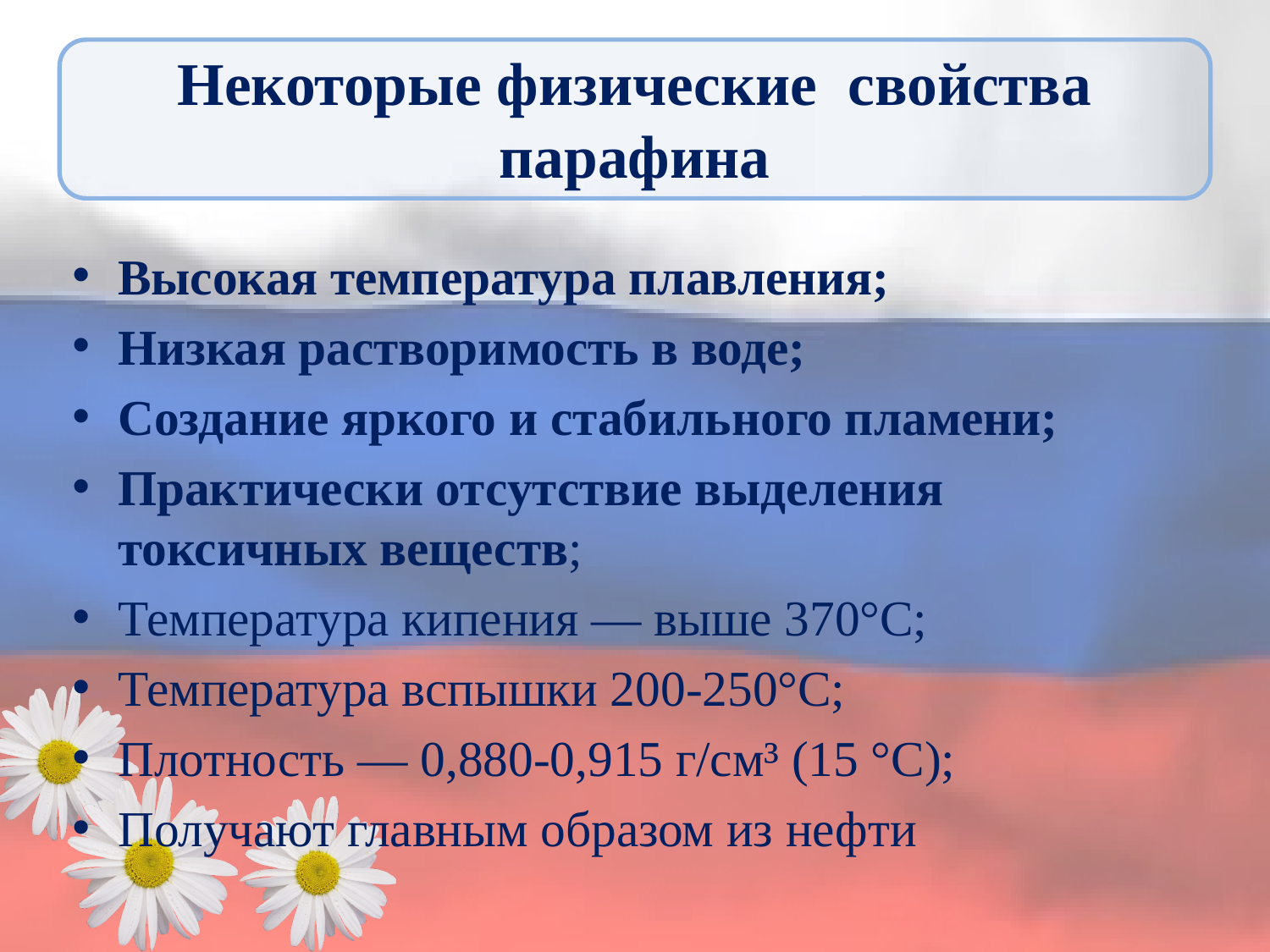

# Некоторые физические  свойства парафина
Высокая температура плавления;
Низкая растворимость в воде;
Создание яркого и стабильного пламени;
Практически отсутствие выделения токсичных веществ;
Температура кипения — выше 370°C;
Температура вспышки 200-250°C;
Плотность — 0,880-0,915 г/см³ (15 °C);
Получают главным образом из нефти